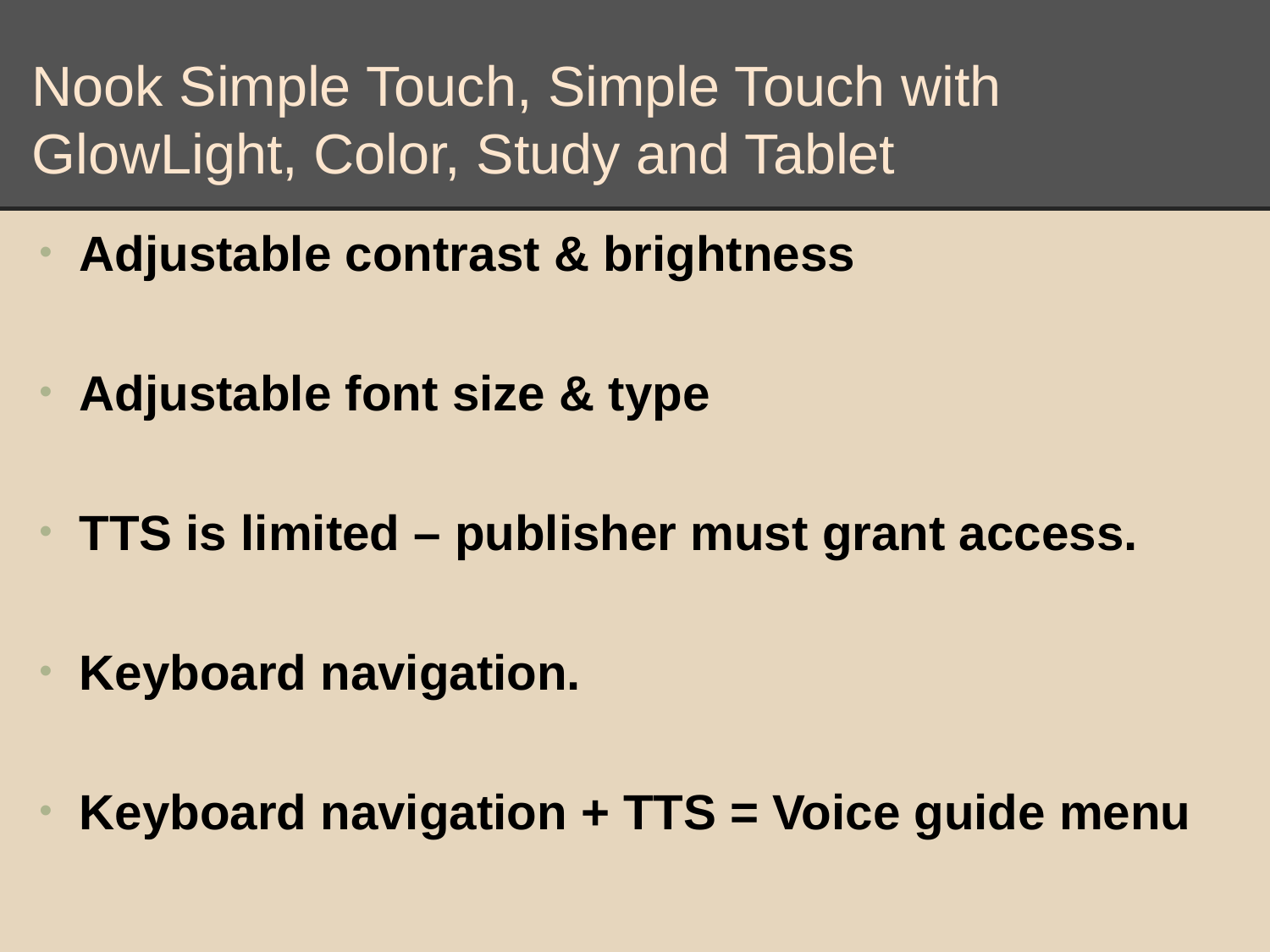

# Nook Simple Touch, Simple Touch with GlowLight, Color, Study and Tablet
Adjustable contrast & brightness

Adjustable font size & type

TTS is limited – publisher must grant access.

Keyboard navigation.

Keyboard navigation + TTS = Voice guide menu